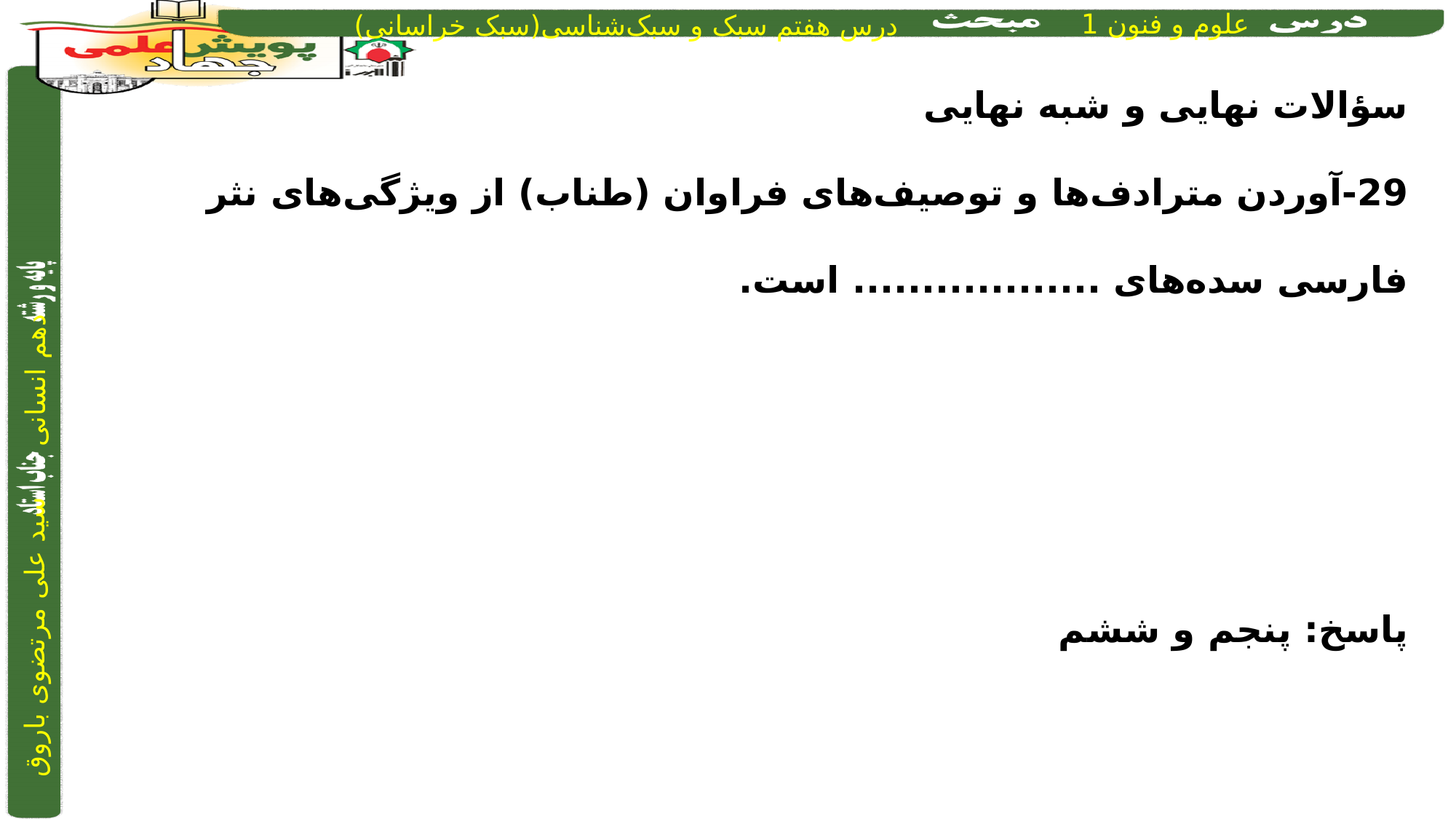

سؤالات نهایی و شبه نهایی
29-آوردن مترادف‌ها و توصیف‌های فراوان (طناب) از ویژگی‌های نثر فارسی سده‌های .................. است.

پاسخ: پنجم و ششم